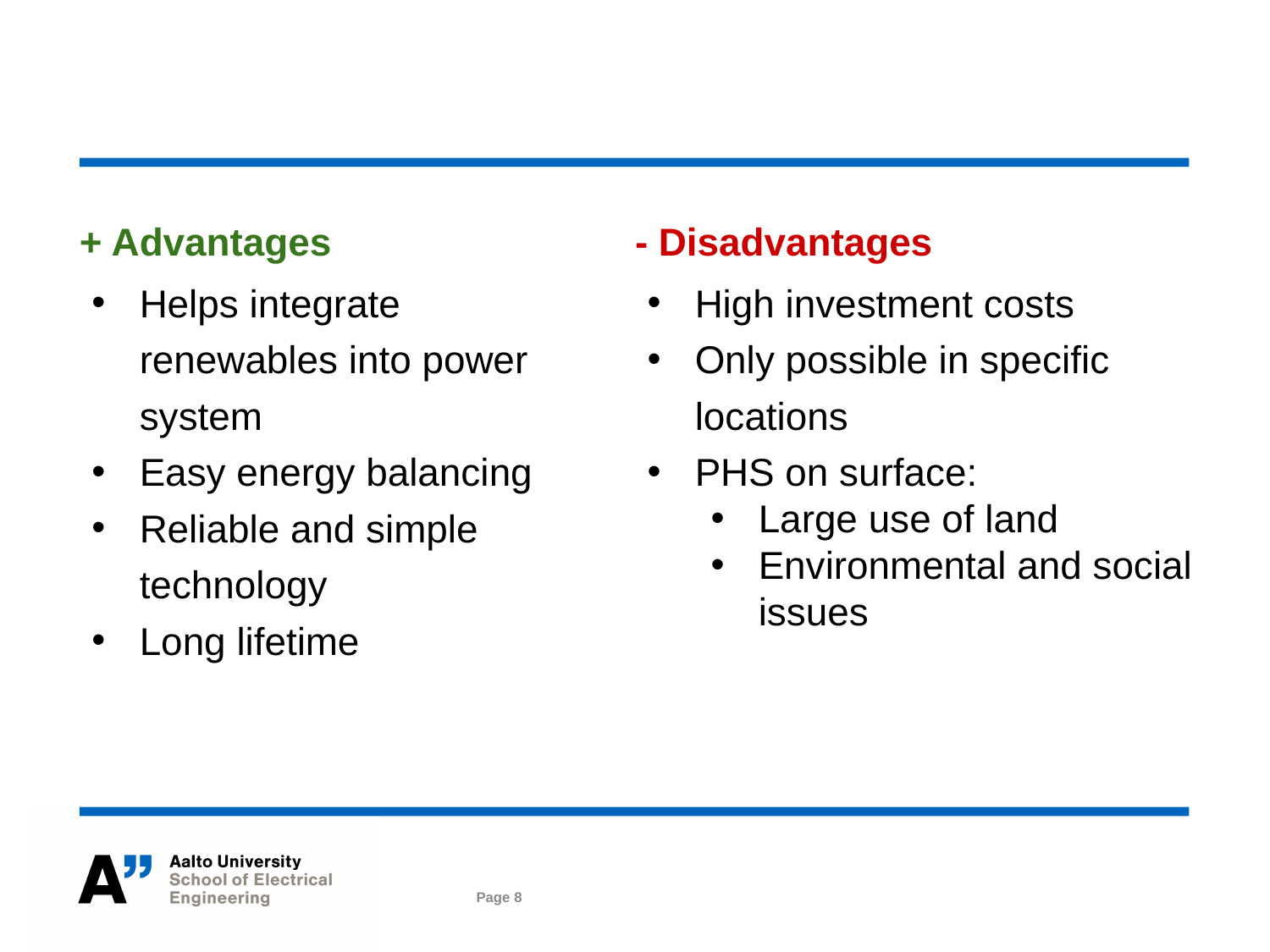

+ Advantages
Helps integrate renewables into power system
Easy energy balancing
Reliable and simple technology
Long lifetime
- Disadvantages
High investment costs
Only possible in specific locations
PHS on surface:
Large use of land
Environmental and social issues

Page 8